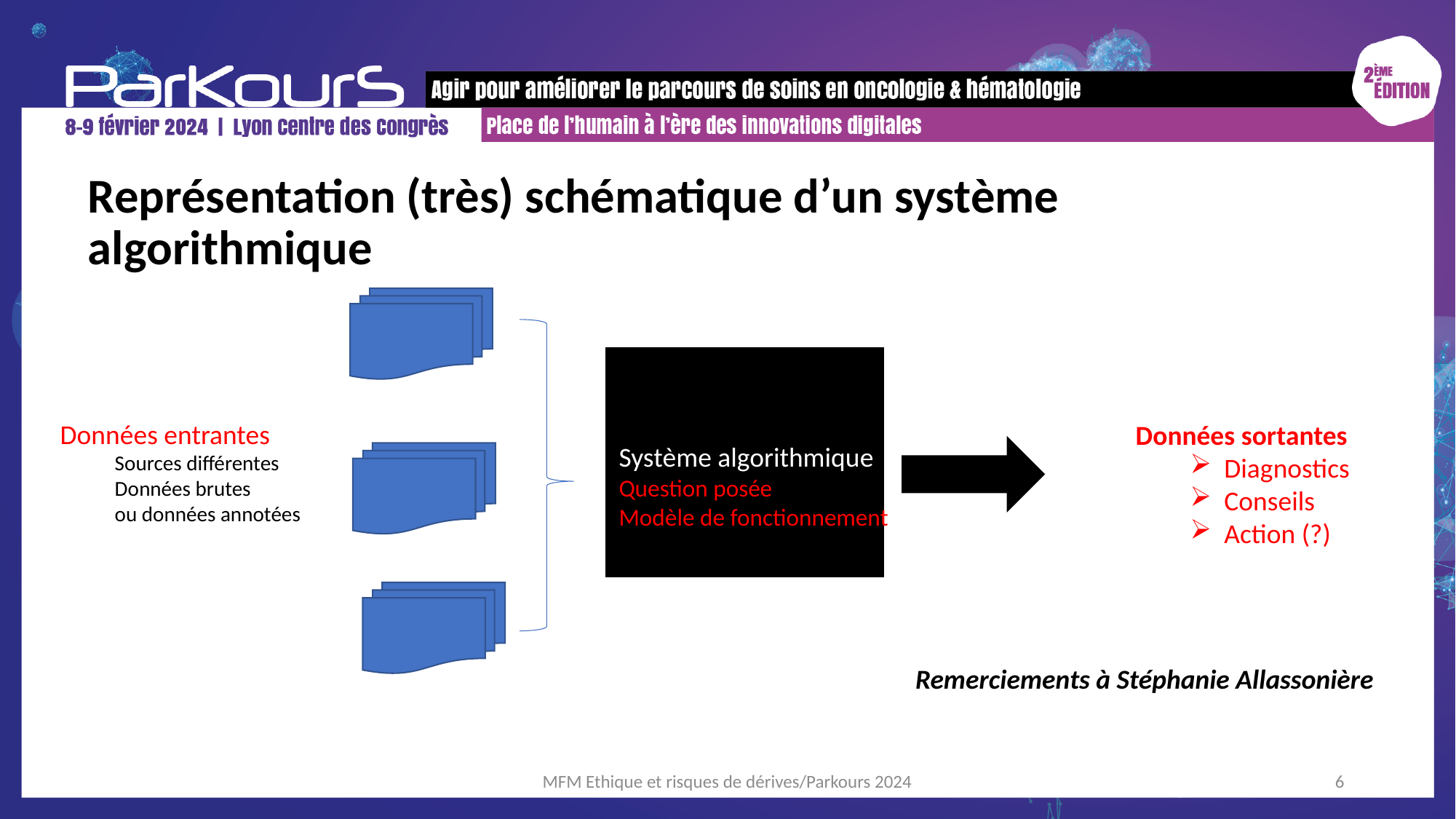

# Représentation (très) schématique d’un système algorithmique

Données entrantes
Sources différentes
Données brutes
ou données annotées
Données sortantes
Diagnostics
Conseils
Action (?)
Système algorithmique
Question posée
Modèle de fonctionnement

Remerciements à Stéphanie Allassonière
MFM Ethique et risques de dérives/Parkours 2024
6